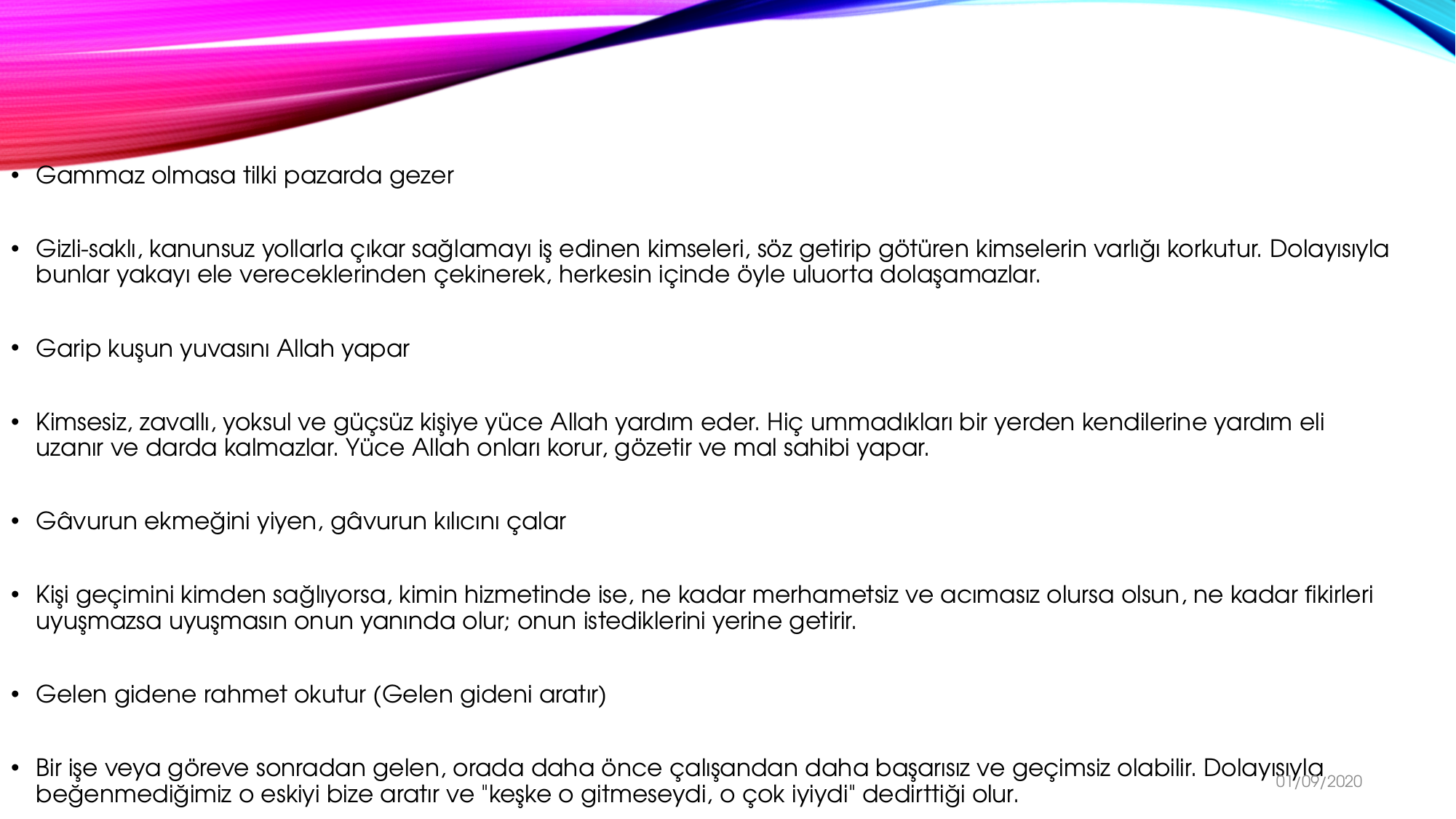

Gammaz olmasa tilki pazarda gezer

Gizli-saklı, kanunsuz yollarla çıkar sağlamayı iş edinen kimseleri, söz getirip götüren kimselerin varlığı korkutur. Dolayısıyla bunlar yakayı ele vereceklerinden çekinerek, herkesin içinde öyle uluorta dolaşamazlar.

Garip kuşun yuvasını Allah yapar

Kimsesiz, zavallı, yoksul ve güçsüz kişiye yüce Allah yardım eder. Hiç ummadıkları bir yerden kendilerine yardım eli uzanır ve darda kalmazlar. Yüce Allah onları korur, gözetir ve mal sahibi yapar.

Gâvurun ekmeğini yiyen, gâvurun kılıcını çalar

Kişi geçimini kimden sağlıyorsa, kimin hizmetinde ise, ne kadar merhametsiz ve acımasız olursa olsun, ne kadar fikirleri uyuşmazsa uyuşmasın onun yanında olur; onun istediklerini yerine getirir.

Gelen gidene rahmet okutur (Gelen gideni aratır)

Bir işe veya göreve sonradan gelen, orada daha önce çalışandan daha başarısız ve geçimsiz olabilir. Dolayısıyla beğenmediğimiz o eskiyi bize aratır ve "keşke o gitmeseydi, o çok iyiydi" dedirttiği olur.

01/09/2020